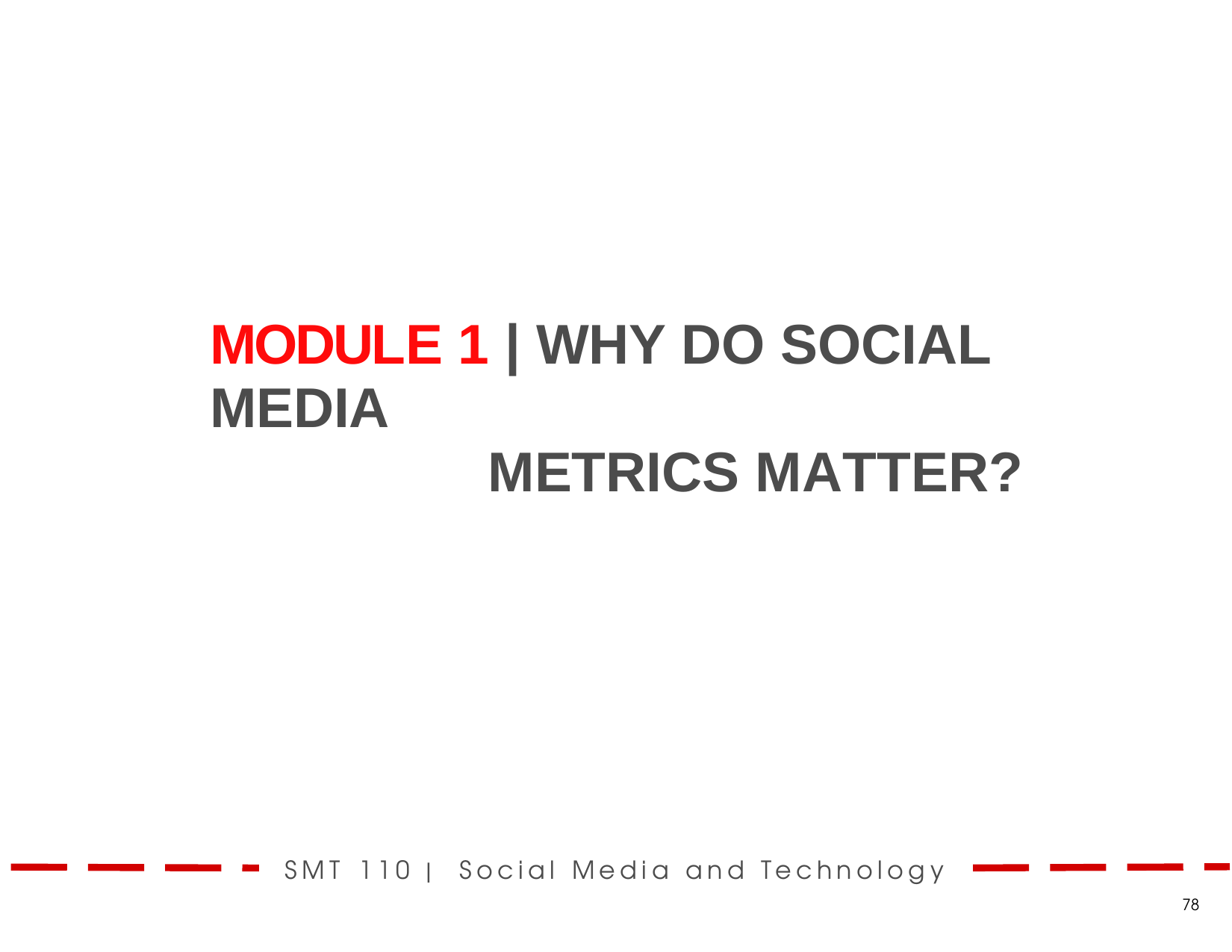

MODULE 1 | WHY DO SOCIAL MEDIA
METRICS MATTER?
SMT	110	|	Social	Media	and	Technology
78